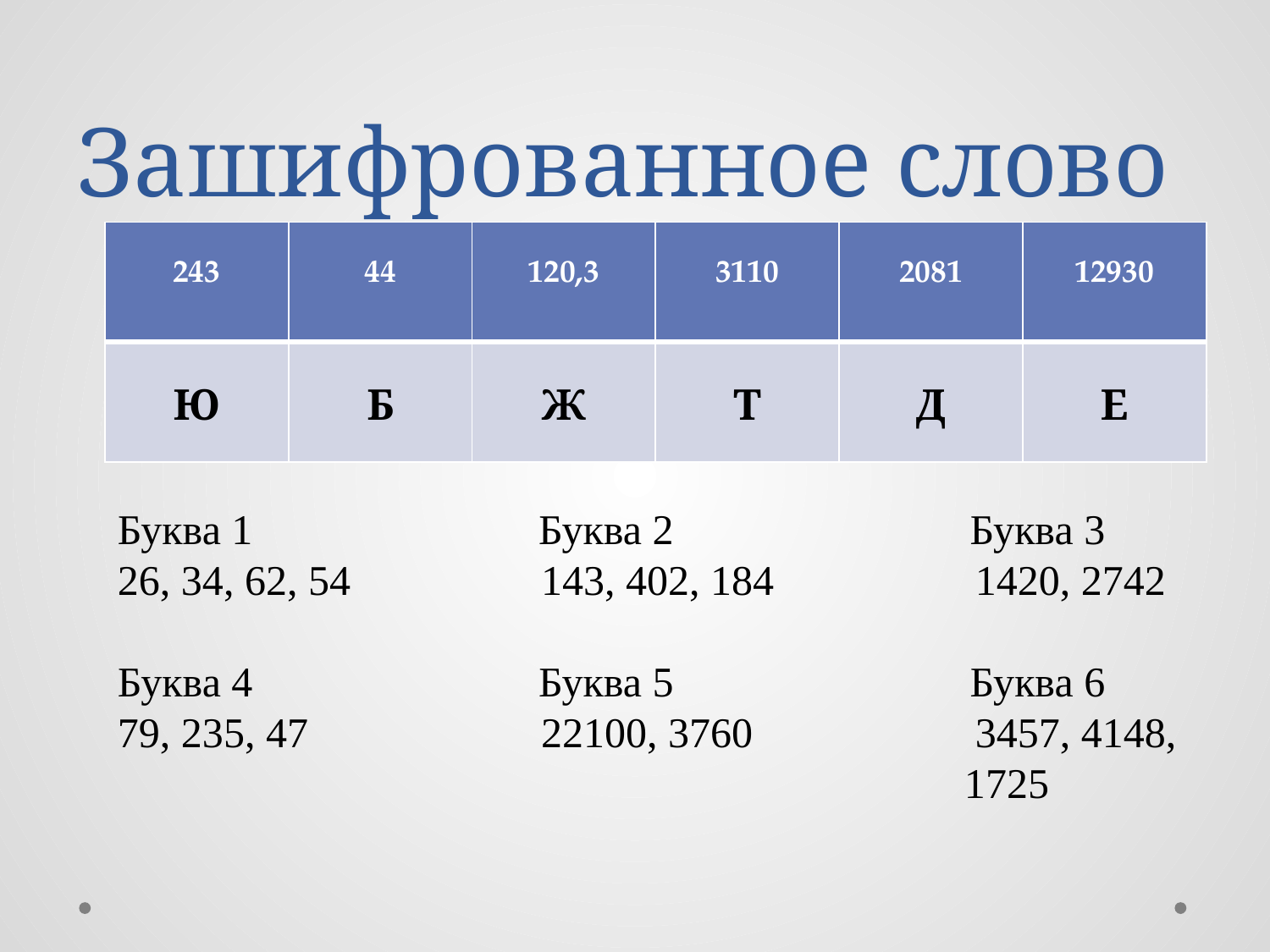

# Зашифрованное слово
| 243 | 44 | 120,3 | 3110 | 2081 | 12930 |
| --- | --- | --- | --- | --- | --- |
| Ю | Б | Ж | Т | Д | Е |
Буква 1                           Буква 2                            Буква 3
26, 34, 62, 54                  143, 402, 184                   1420, 2742
Буква 4                           Буква 5                            Буква 6
79, 235, 47                      22100, 3760                     3457, 4148, 						        1725